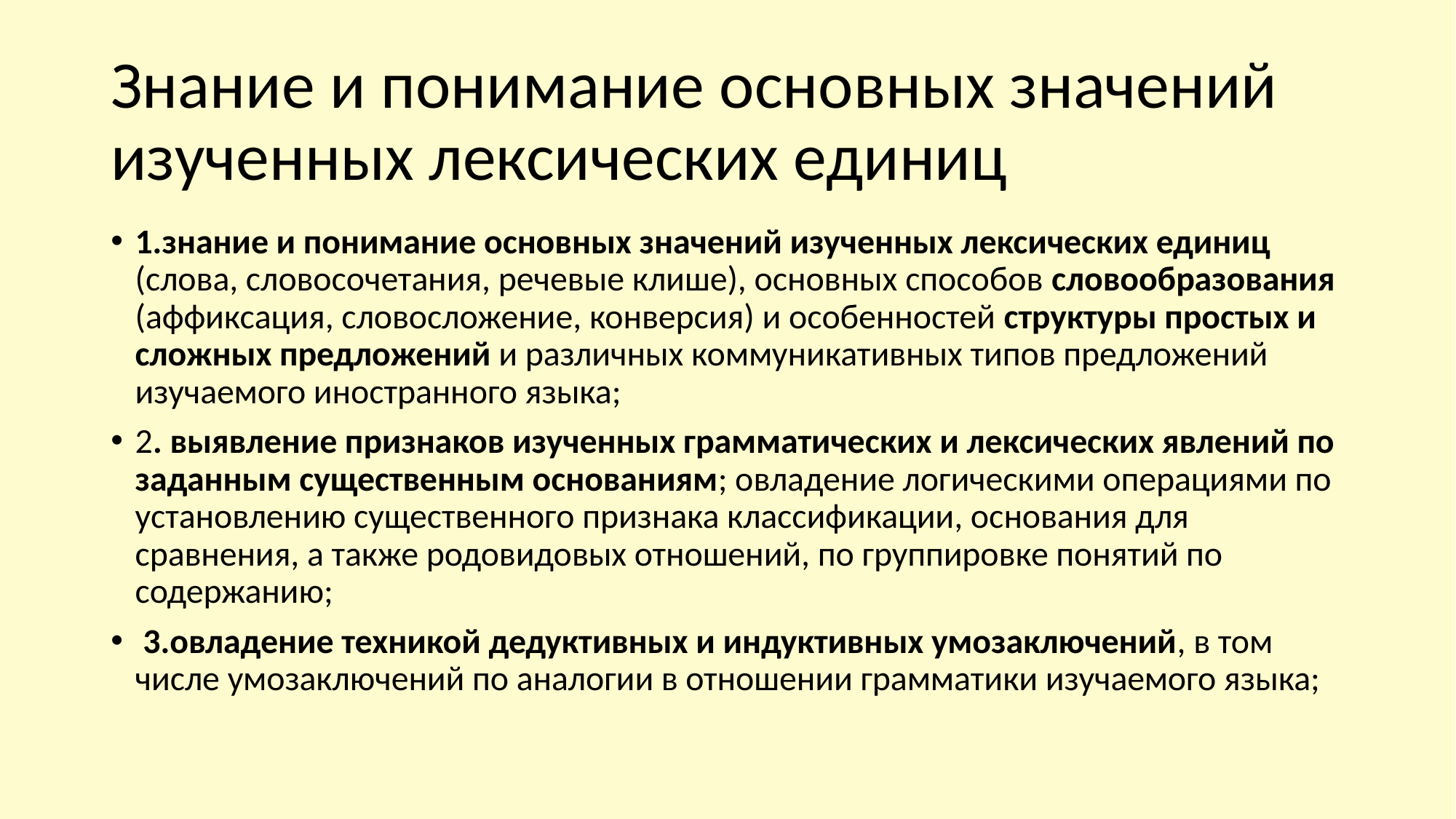

# Знание и понимание основных значений изученных лексических единиц
1.знание и понимание основных значений изученных лексических единиц (слова, словосочетания, речевые клише), основных способов словообразования (аффиксация, словосложение, конверсия) и особенностей структуры простых и сложных предложений и различных коммуникативных типов предложений изучаемого иностранного языка;
2. выявление признаков изученных грамматических и лексических явлений по заданным существенным основаниям; овладение логическими операциями по установлению существенного признака классификации, основания для сравнения, а также родовидовых отношений, по группировке понятий по содержанию;
 3.овладение техникой дедуктивных и индуктивных умозаключений, в том числе умозаключений по аналогии в отношении грамматики изучаемого языка;